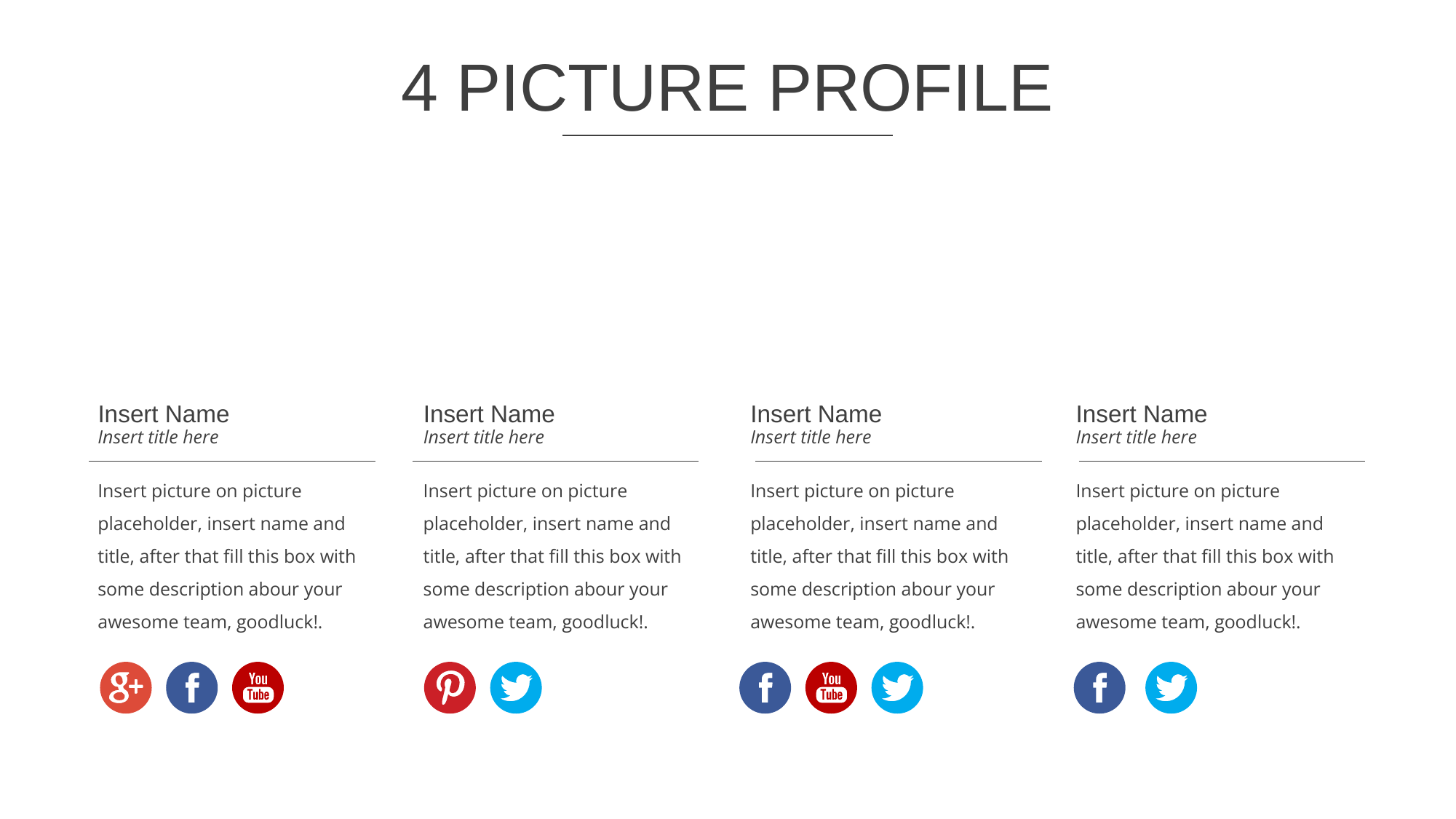

# 4 PICTURE PROFILE

Insert Name
Insert Name
Insert Name
Insert Name
Insert title here
Insert title here
Insert title here
Insert title here
Insert picture on picture placeholder, insert name and title, after that fill this box with some description abour your awesome team, goodluck!.
Insert picture on picture placeholder, insert name and title, after that fill this box with some description abour your awesome team, goodluck!.
Insert picture on picture placeholder, insert name and title, after that fill this box with some description abour your awesome team, goodluck!.
Insert picture on picture placeholder, insert name and title, after that fill this box with some description abour your awesome team, goodluck!.